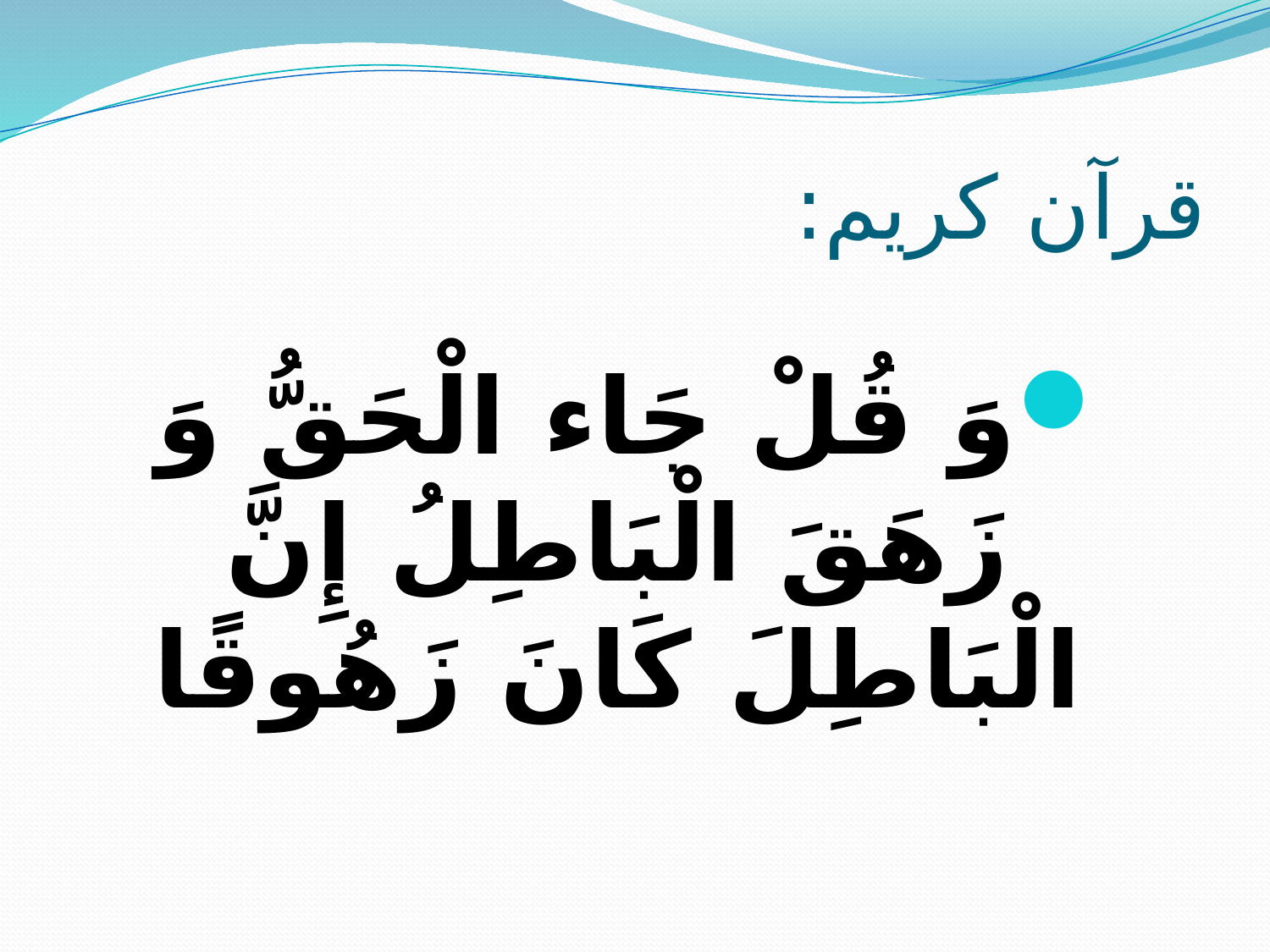

# قرآن کریم:

وَ قُلْ جَاء الْحَقُّ وَ زَهَقَ الْبَاطِلُ إِنَّ الْبَاطِلَ كَانَ زَهُوقًا